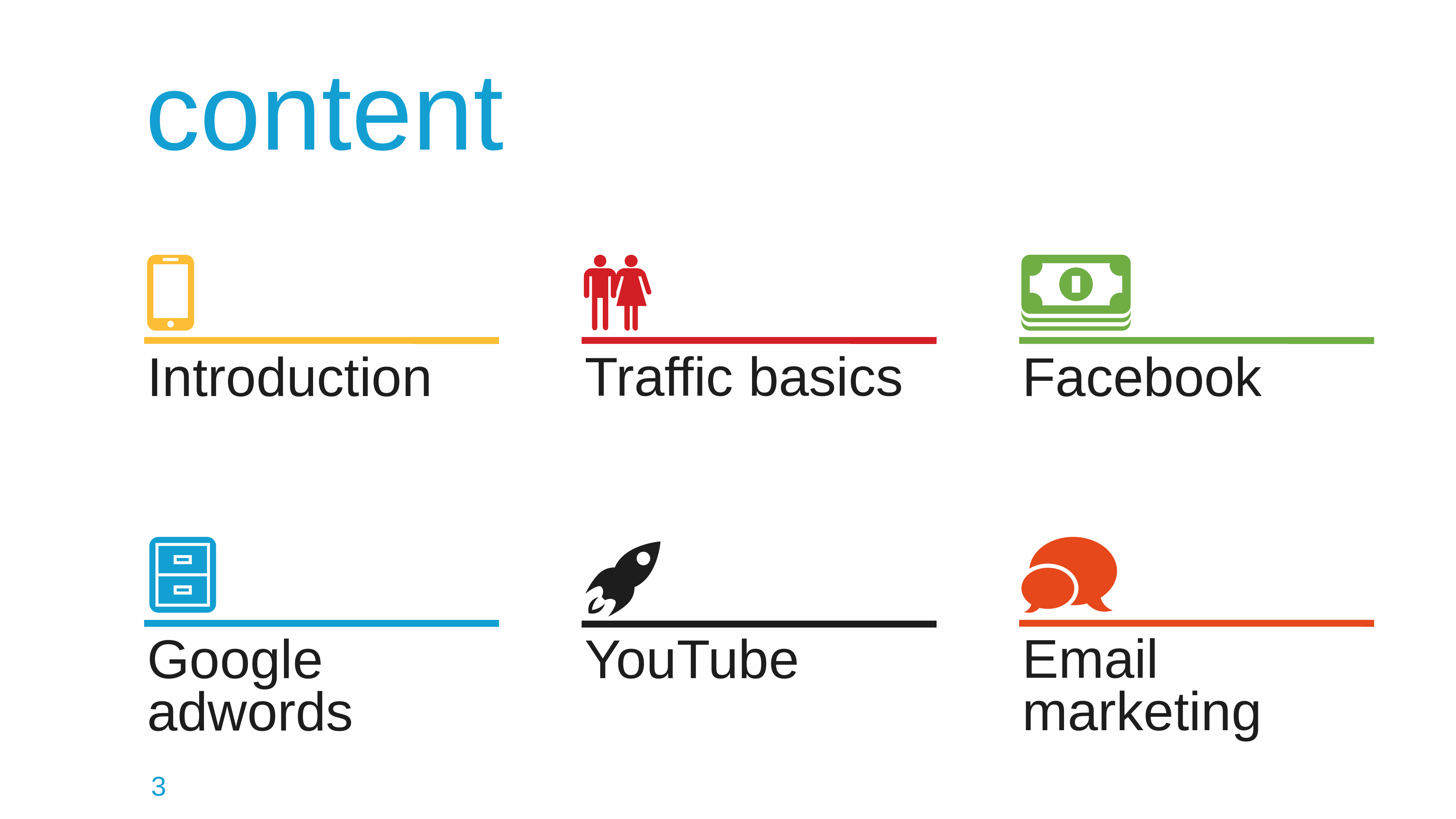

content

Introduction

Traffic basics

Facebook

Google adwords

Email marketing

YouTube
3